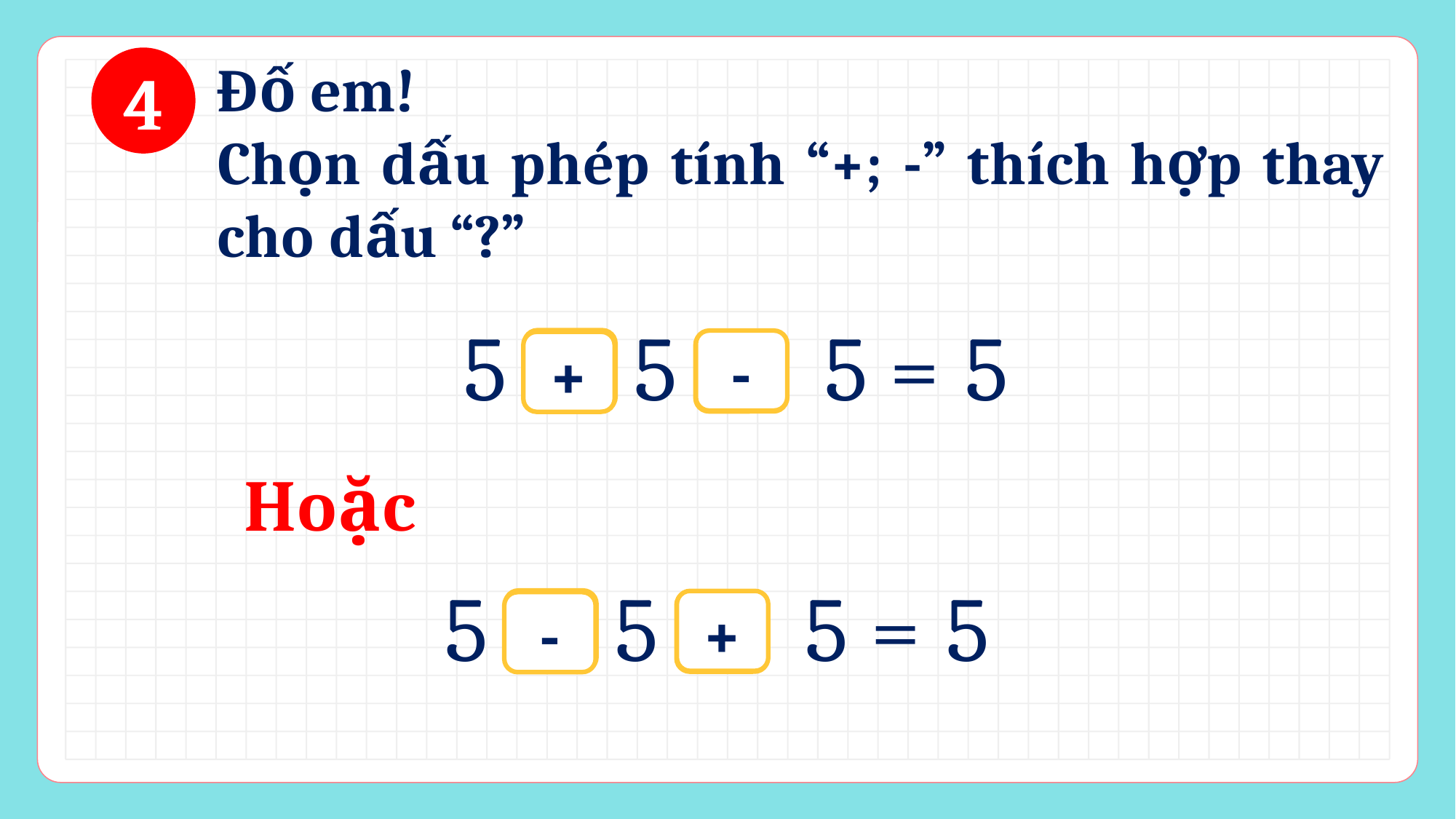

Đố em!
Chọn dấu phép tính “+; -” thích hợp thay cho dấu “?”
4
5      5       5 = 5
?
?
-
+
Hoặc
5      5       5 = 5
?
?
+
-